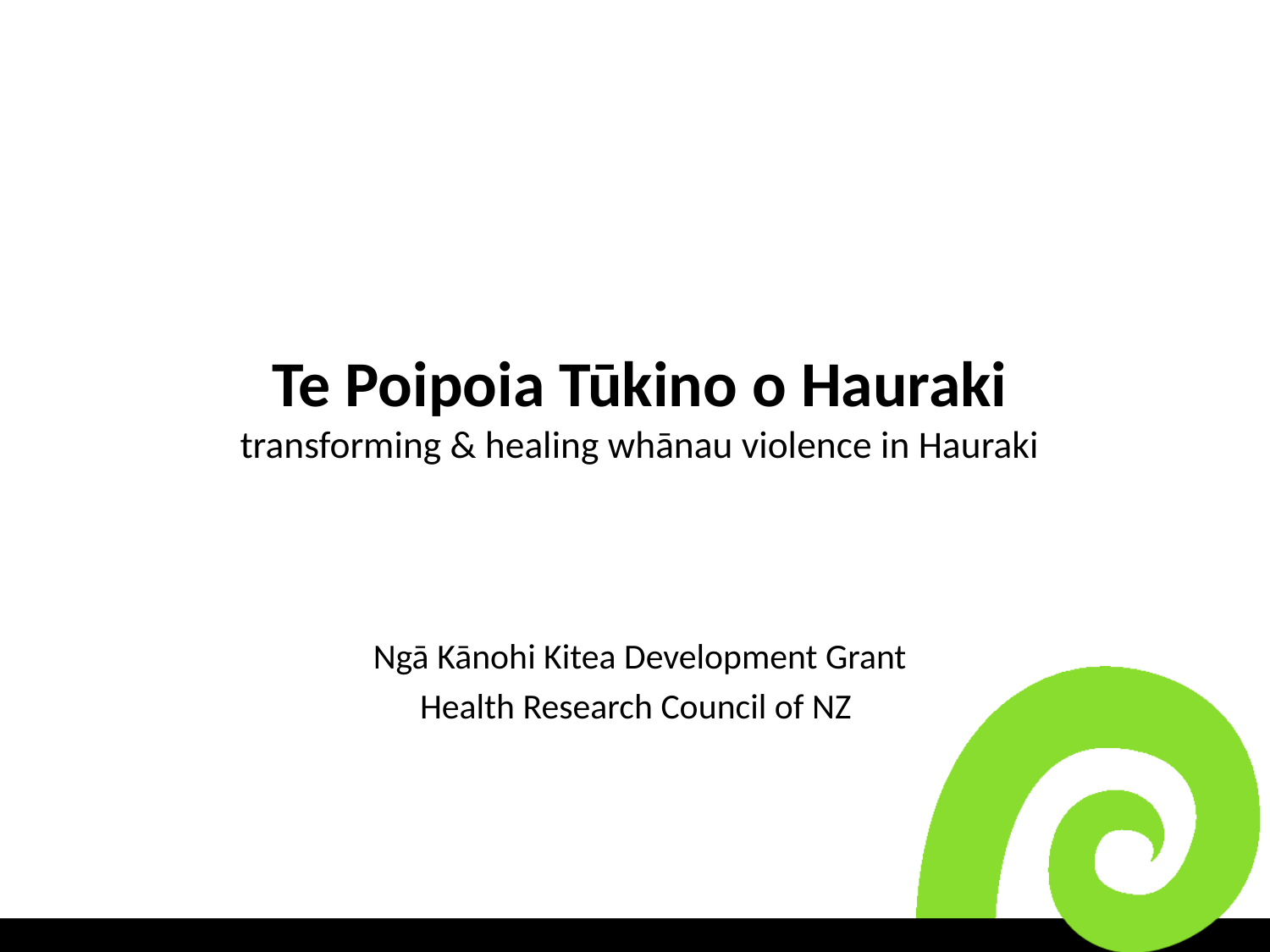

#
Te Poipoia Tūkino o Hauraki
transforming & healing whānau violence in Hauraki

Ngā Kānohi Kitea Development Grant
Health Research Council of NZ